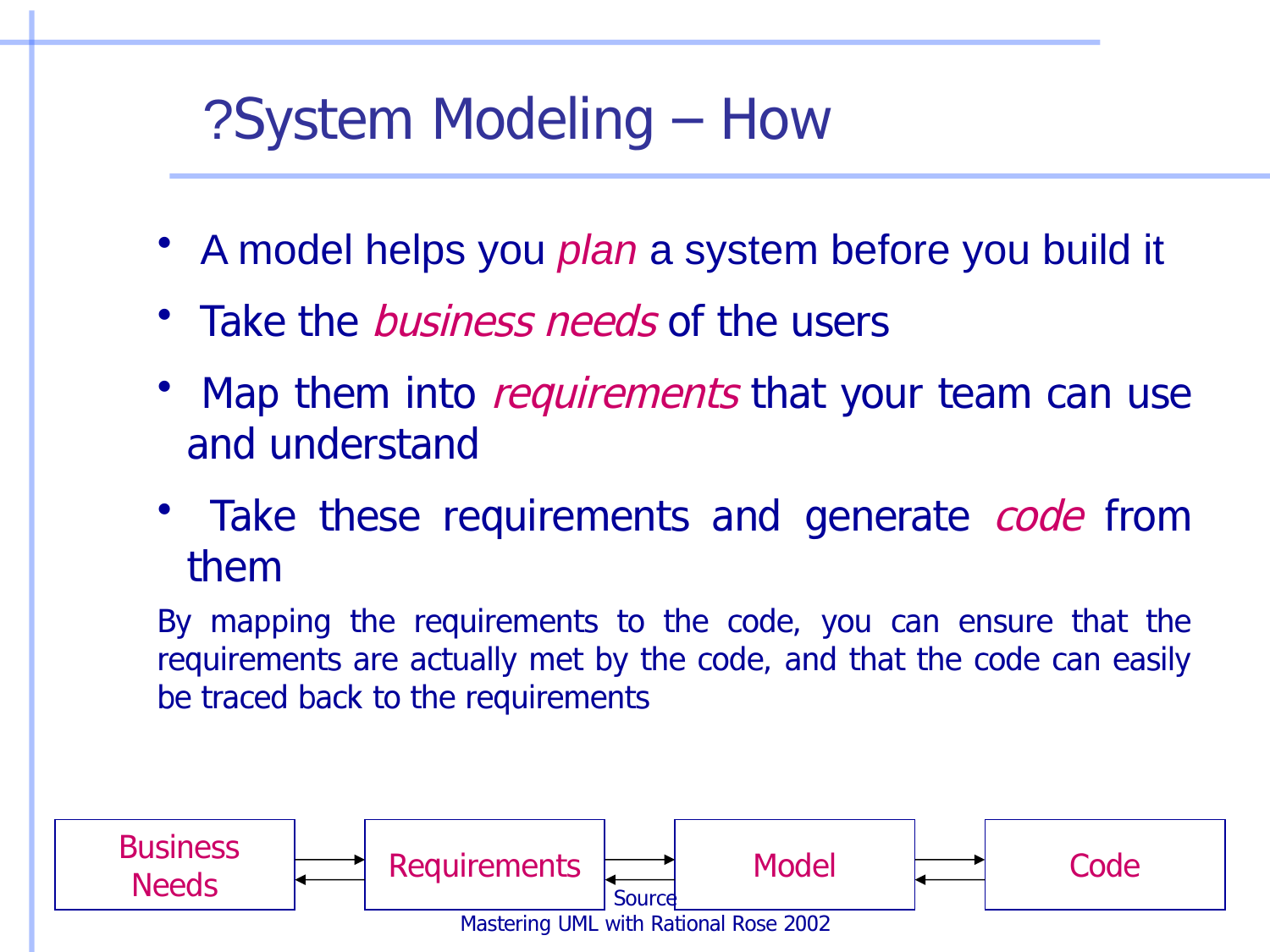

System Modeling – How?

 A model helps you plan a system before you build it
 Take the business needs of the users
 Map them into requirements that your team can use and understand
 Take these requirements and generate code from them
By mapping the requirements to the code, you can ensure that the requirements are actually met by the code, and that the code can easily be traced back to the requirements

Business
Needs
Requirements
Model
Code

Source
Mastering UML with Rational Rose 2002